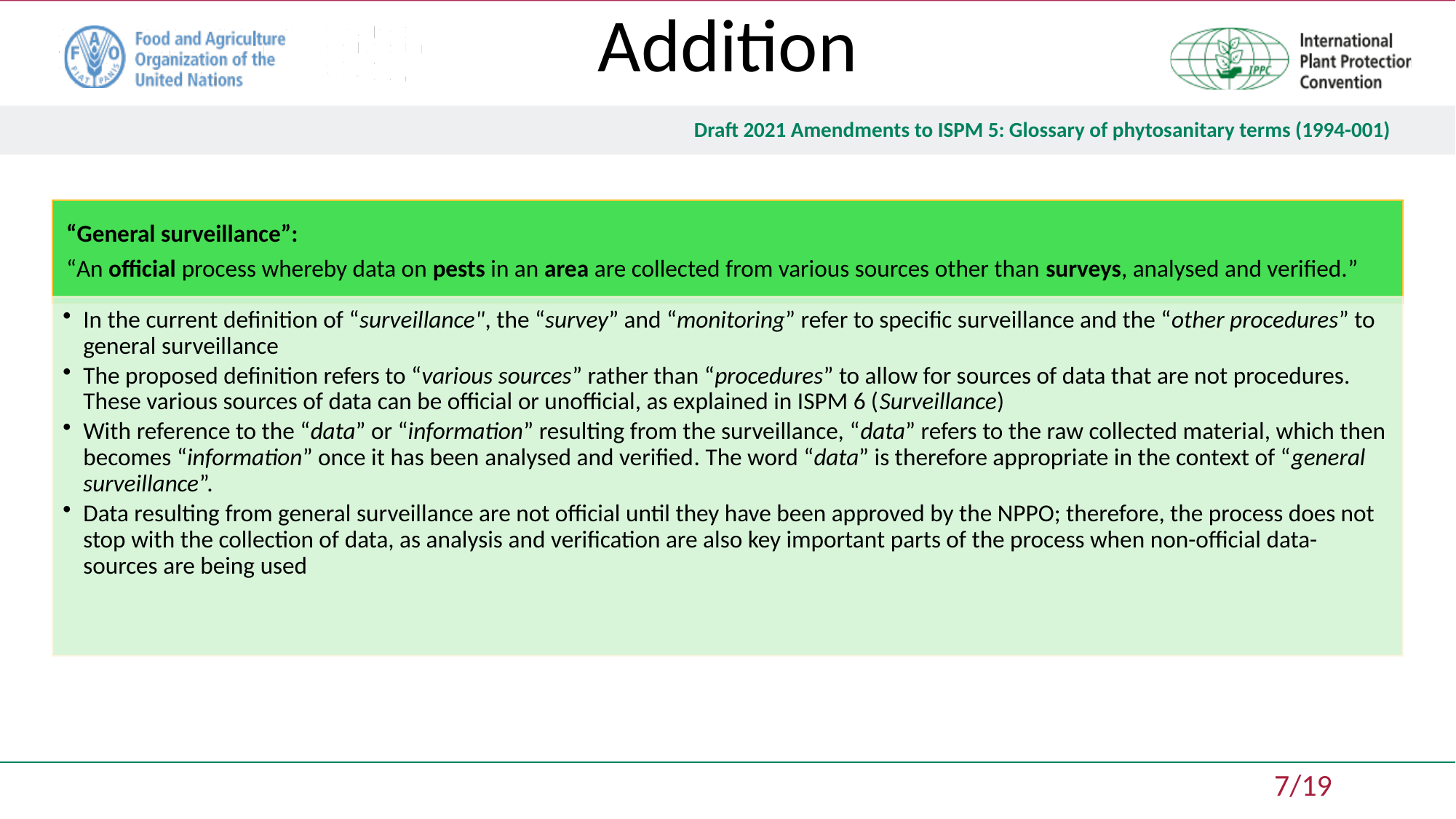

Addition

“General surveillance”:
“An official process whereby data on pests in an area are collected from various sources other than surveys, analysed and verified.”
In the current definition of “surveillance", the “survey” and “monitoring” refer to specific surveillance and the “other procedures” to general surveillance
The proposed definition refers to “various sources” rather than “procedures” to allow for sources of data that are not procedures. These various sources of data can be official or unofficial, as explained in ISPM 6 (Surveillance)
With reference to the “data” or “information” resulting from the surveillance, “data” refers to the raw collected material, which then becomes “information” once it has been analysed and verified. The word “data” is therefore appropriate in the context of “general surveillance”.
Data resulting from general surveillance are not official until they have been approved by the NPPO; therefore, the process does not stop with the collection of data, as analysis and verification are also key important parts of the process when non-official data-sources are being used